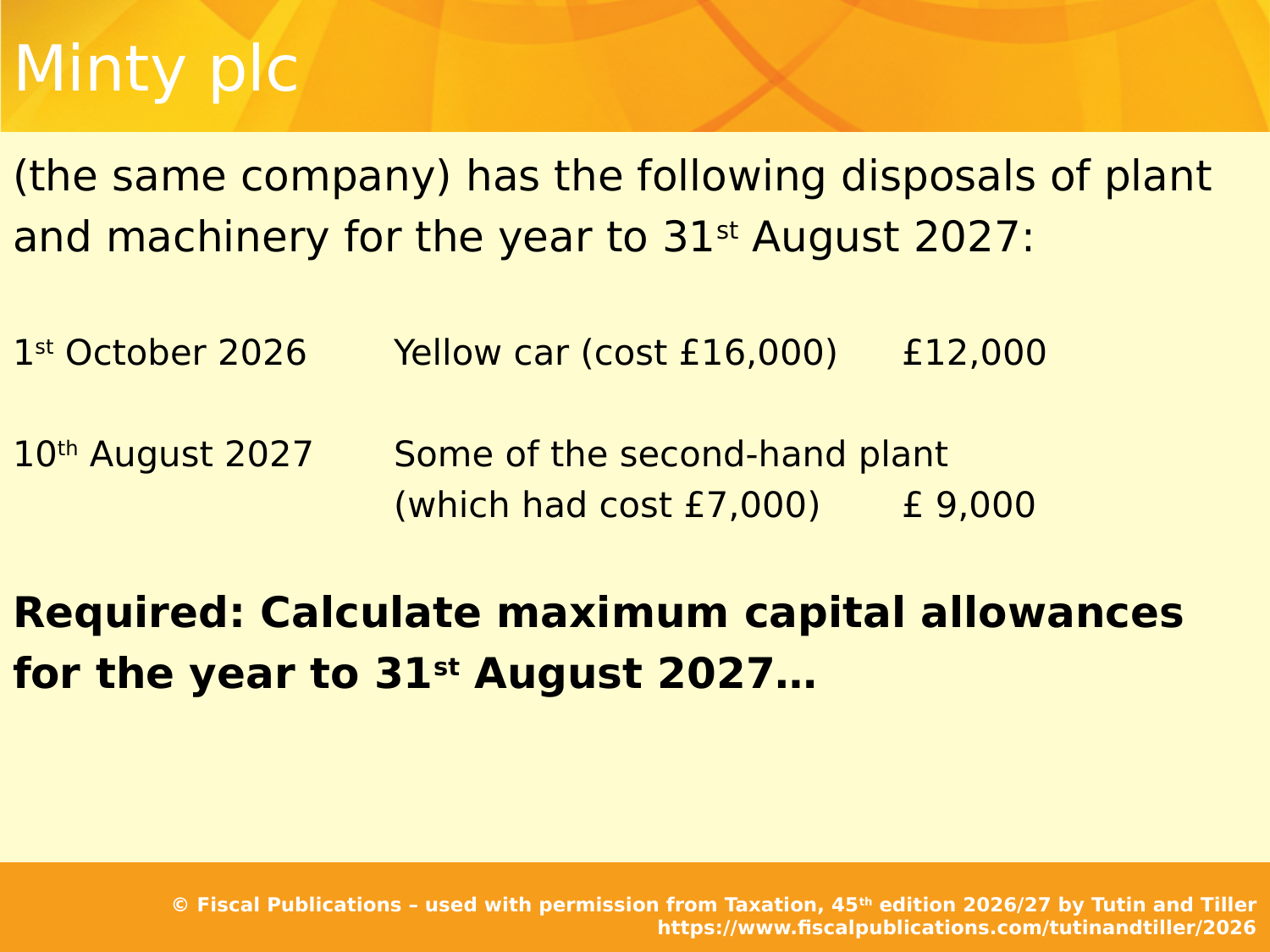

# Minty plc
(the same company) has the following disposals of plant and machinery for the year to 31st August 2027:

1st October 2026	Yellow car (cost £16,000) 	£12,000

10th August 2027	Some of the second-hand plant
			(which had cost £7,000)	£ 9,000

Required: Calculate maximum capital allowances for the year to 31st August 2027…